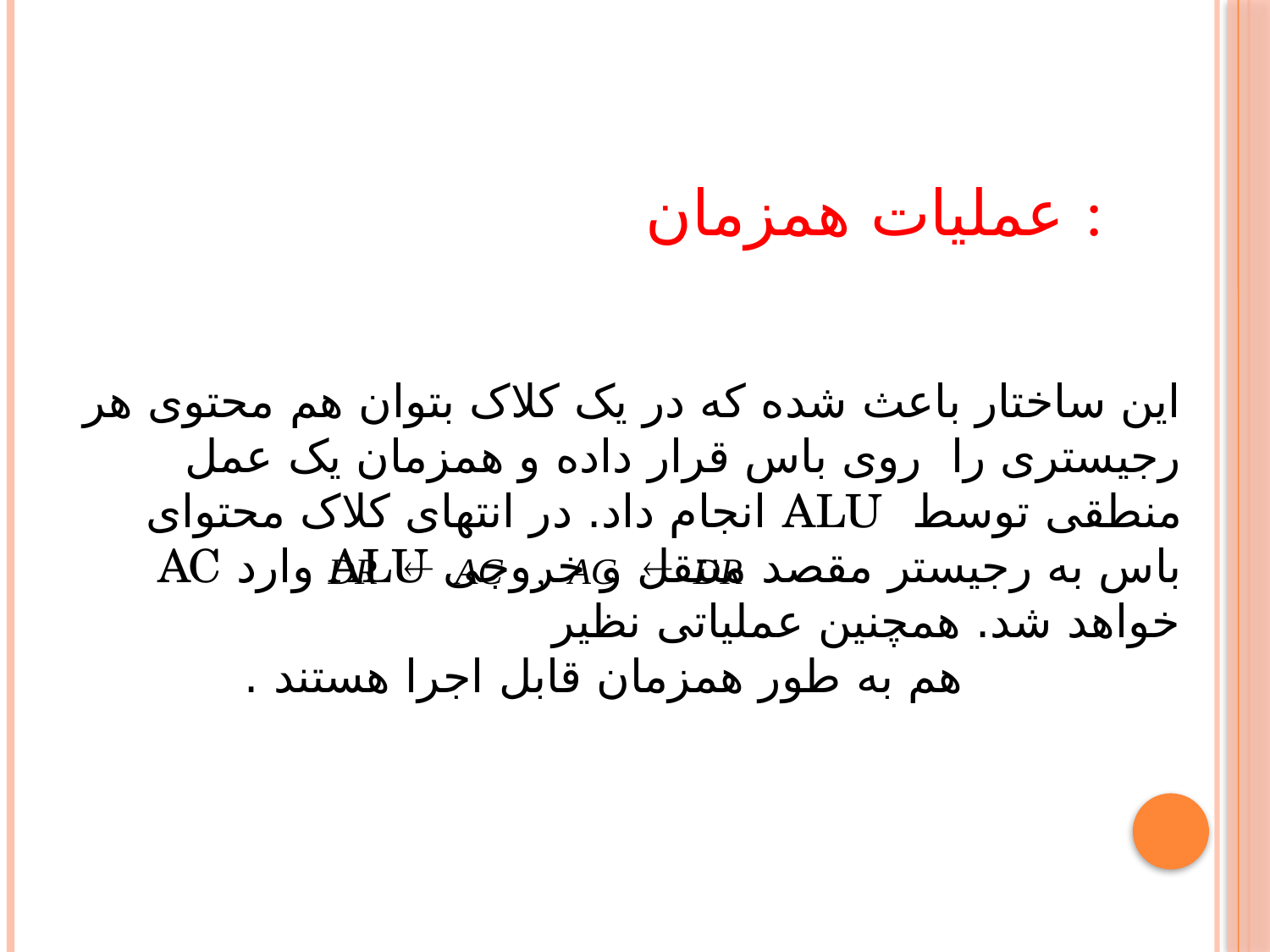

عملیات همزمان :
این ساختار باعث شده که در یک کلاک بتوان هم محتوی هر رجیستری را  روی باس قرار داده و همزمان یک عمل منطقی توسط  ALU انجام داد. در انتهای کلاک محتوای باس به رجیستر مقصد منتقل و خروجی ALU وارد AC خواهد شد. همچنین عملیاتی نظیر                                                 هم به طور همزمان قابل اجرا هستند .
←
←

DR
AC
,
AC
DR
16